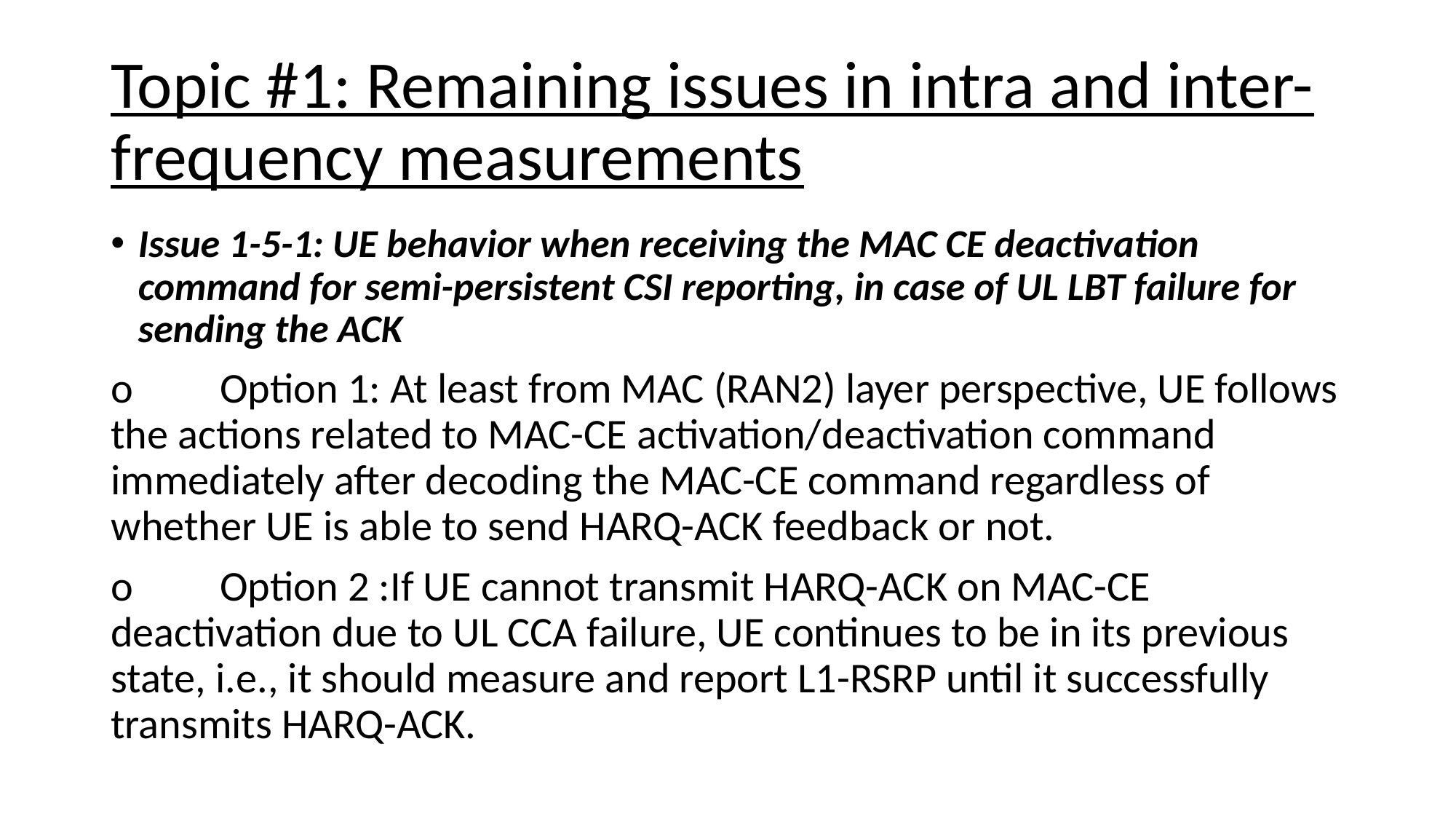

# Topic #1: Remaining issues in intra and inter-frequency measurements
Issue 1-5-1: UE behavior when receiving the MAC CE deactivation command for semi-persistent CSI reporting, in case of UL LBT failure for sending the ACK
o	Option 1: At least from MAC (RAN2) layer perspective, UE follows the actions related to MAC-CE activation/deactivation command immediately after decoding the MAC-CE command regardless of whether UE is able to send HARQ-ACK feedback or not.
o	Option 2 :If UE cannot transmit HARQ-ACK on MAC-CE deactivation due to UL CCA failure, UE continues to be in its previous state, i.e., it should measure and report L1-RSRP until it successfully transmits HARQ-ACK.